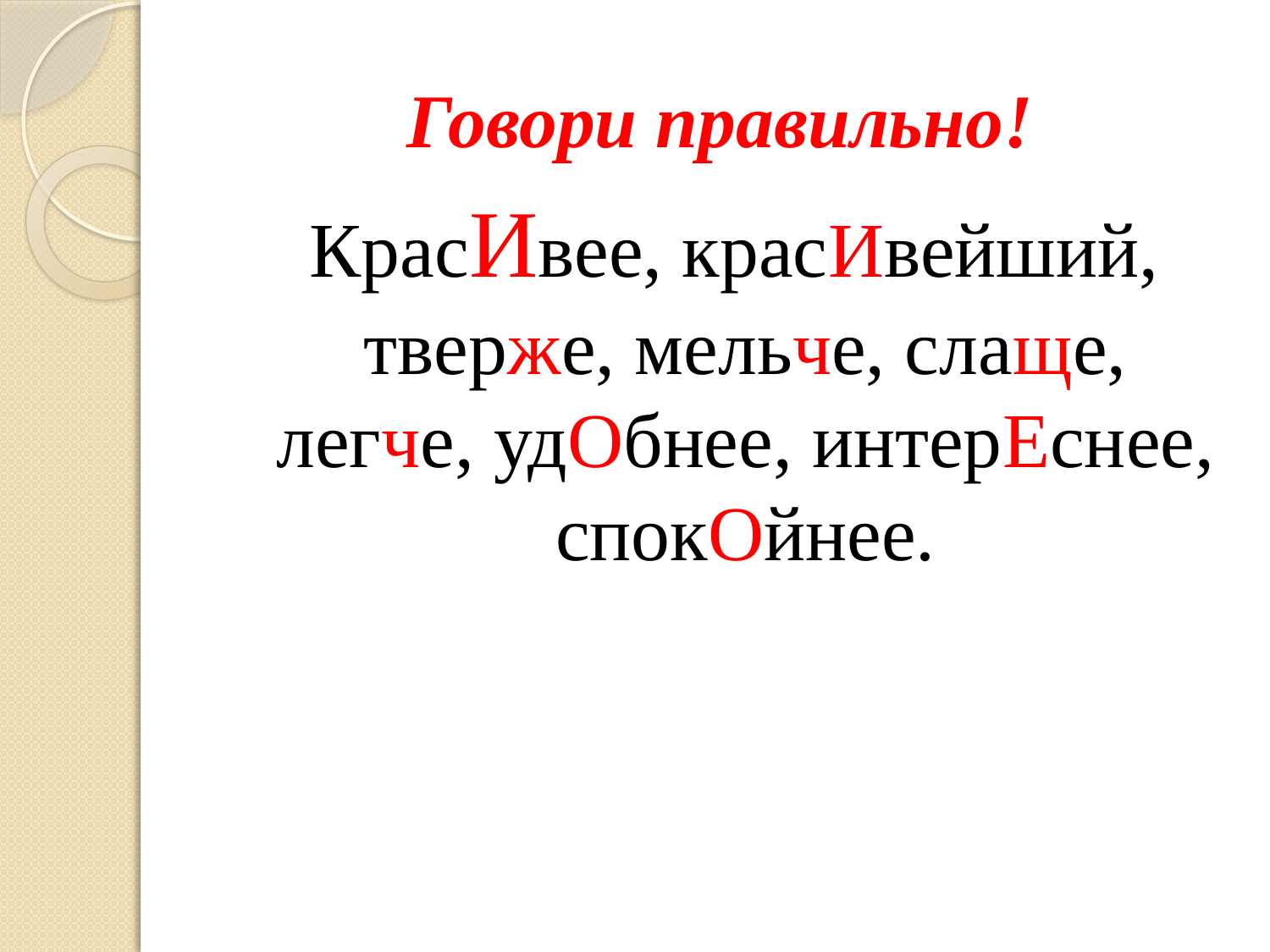

# Говори правильно!
 КрасИвее, красИвейший, тверже, мельче, слаще, легче, удОбнее, интерЕснее, спокОйнее.